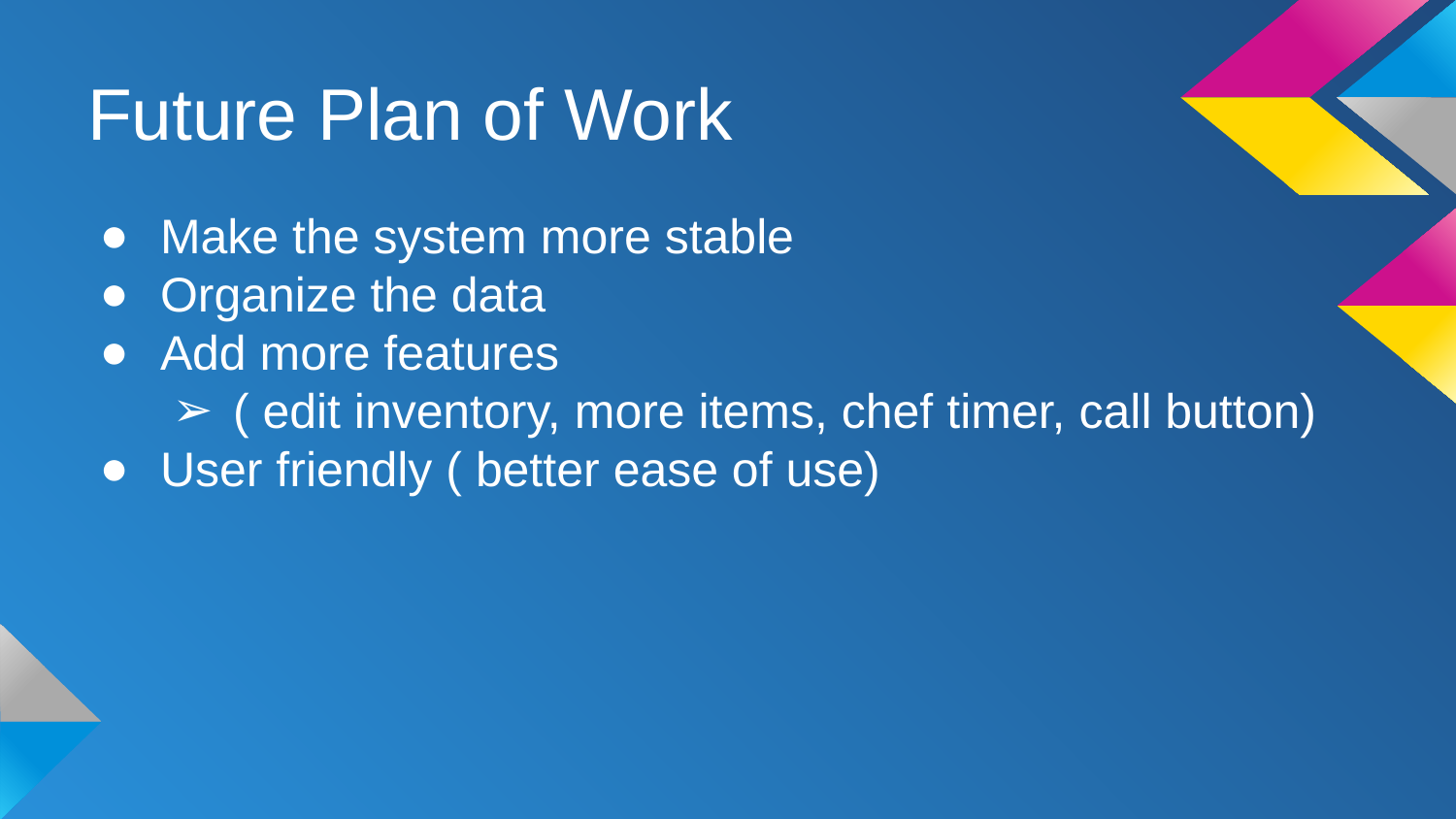

# Future Plan of Work
Make the system more stable
Organize the data
Add more features
( edit inventory, more items, chef timer, call button)
User friendly ( better ease of use)